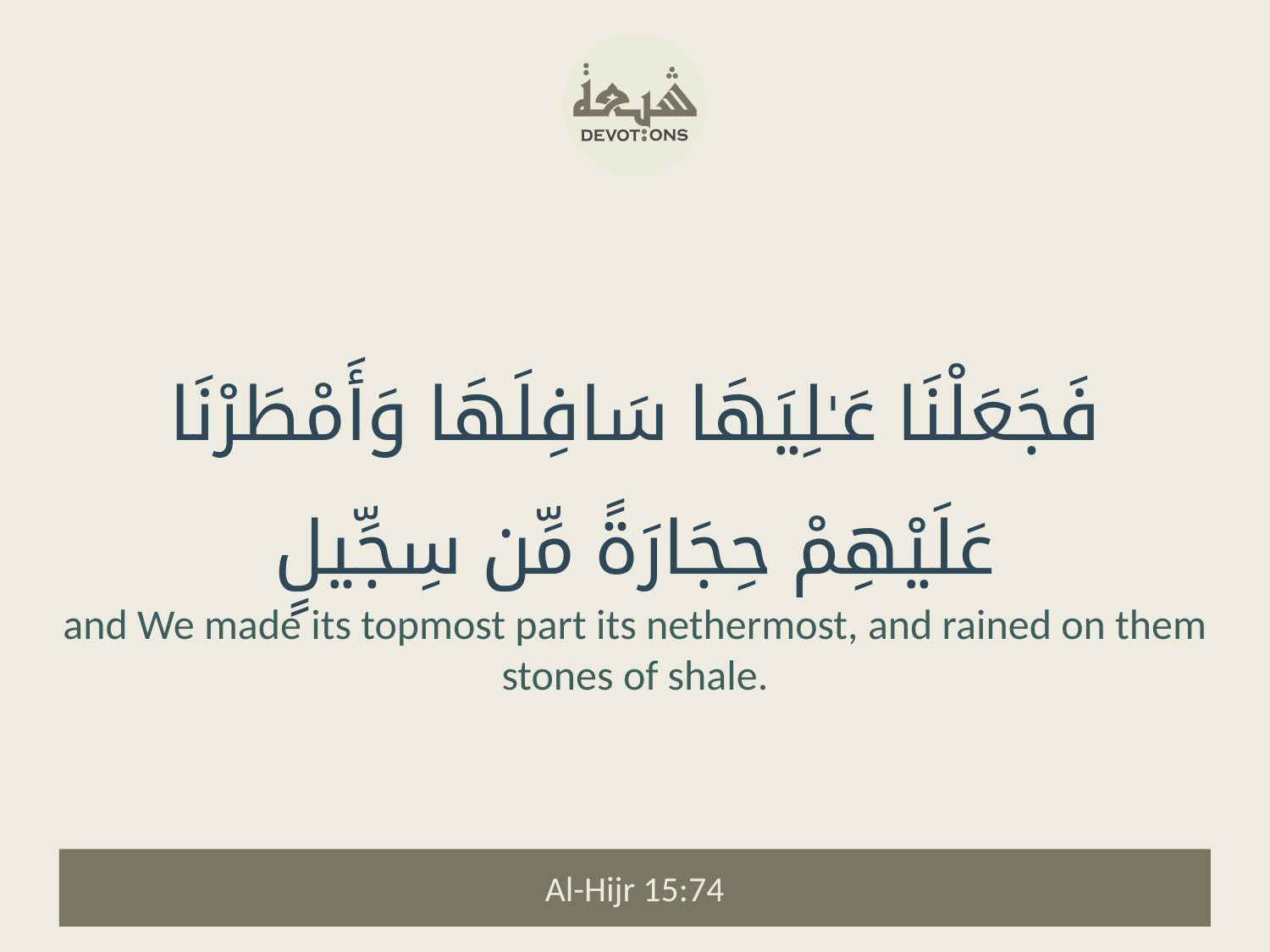

فَجَعَلْنَا عَـٰلِيَهَا سَافِلَهَا وَأَمْطَرْنَا عَلَيْهِمْ حِجَارَةً مِّن سِجِّيلٍ
and We made its topmost part its nethermost, and rained on them stones of shale.
Al-Hijr 15:74